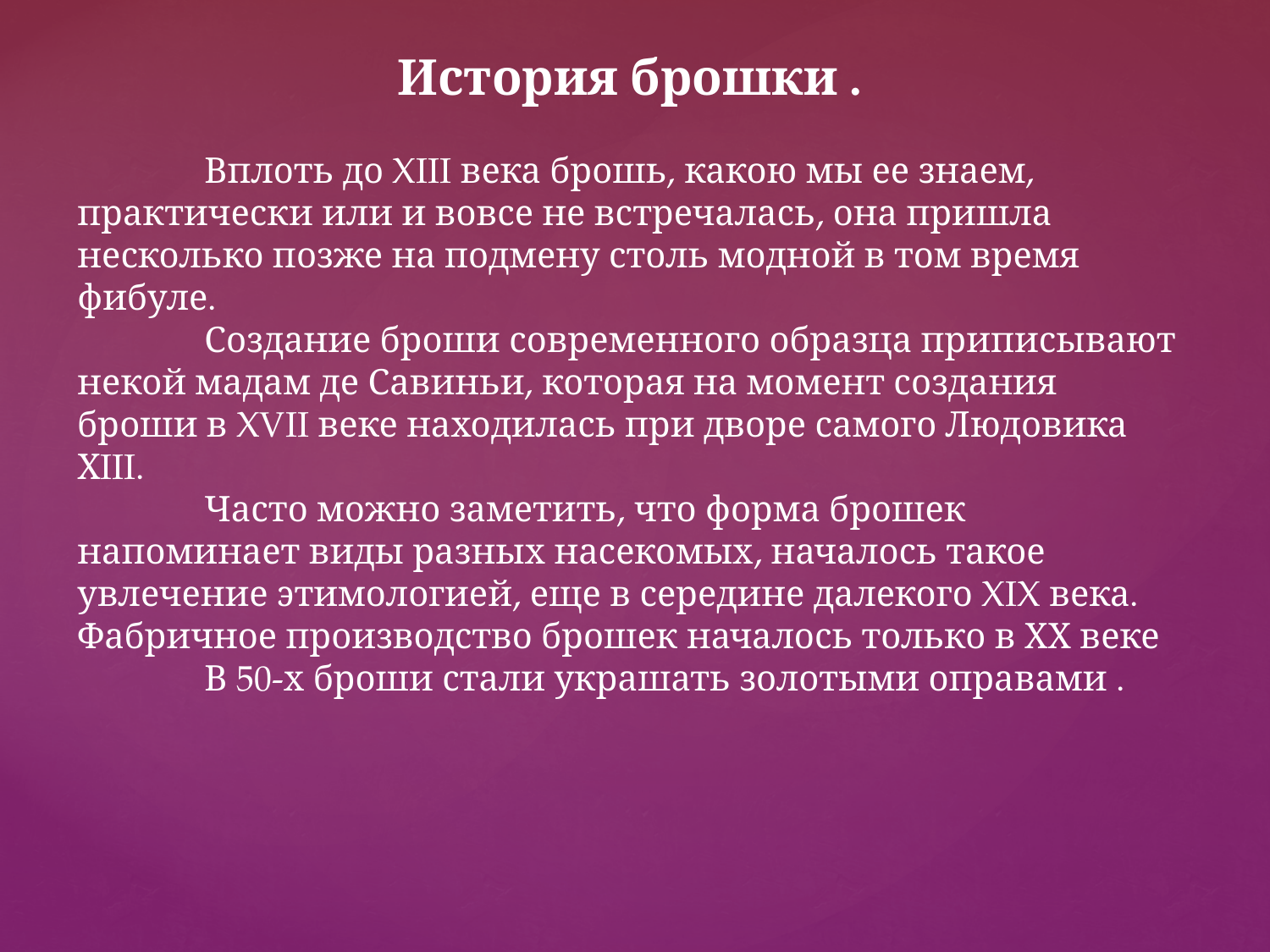

История брошки .

	Вплоть до XIII века брошь, какою мы ее знаем, практически или и вовсе не встречалась, она пришла несколько позже на подмену столь модной в том время фибуле.
	Создание броши современного образца приписывают некой мадам де Савиньи, которая на момент создания броши в XVII веке находилась при дворе самого Людовика ХIII.
 	Часто можно заметить, что форма брошек напоминает виды разных насекомых, началось такое увлечение этимологией, еще в середине далекого XIX века. Фабричное производство брошек началось только в ХХ веке
	В 50-х броши стали украшать золотыми оправами .